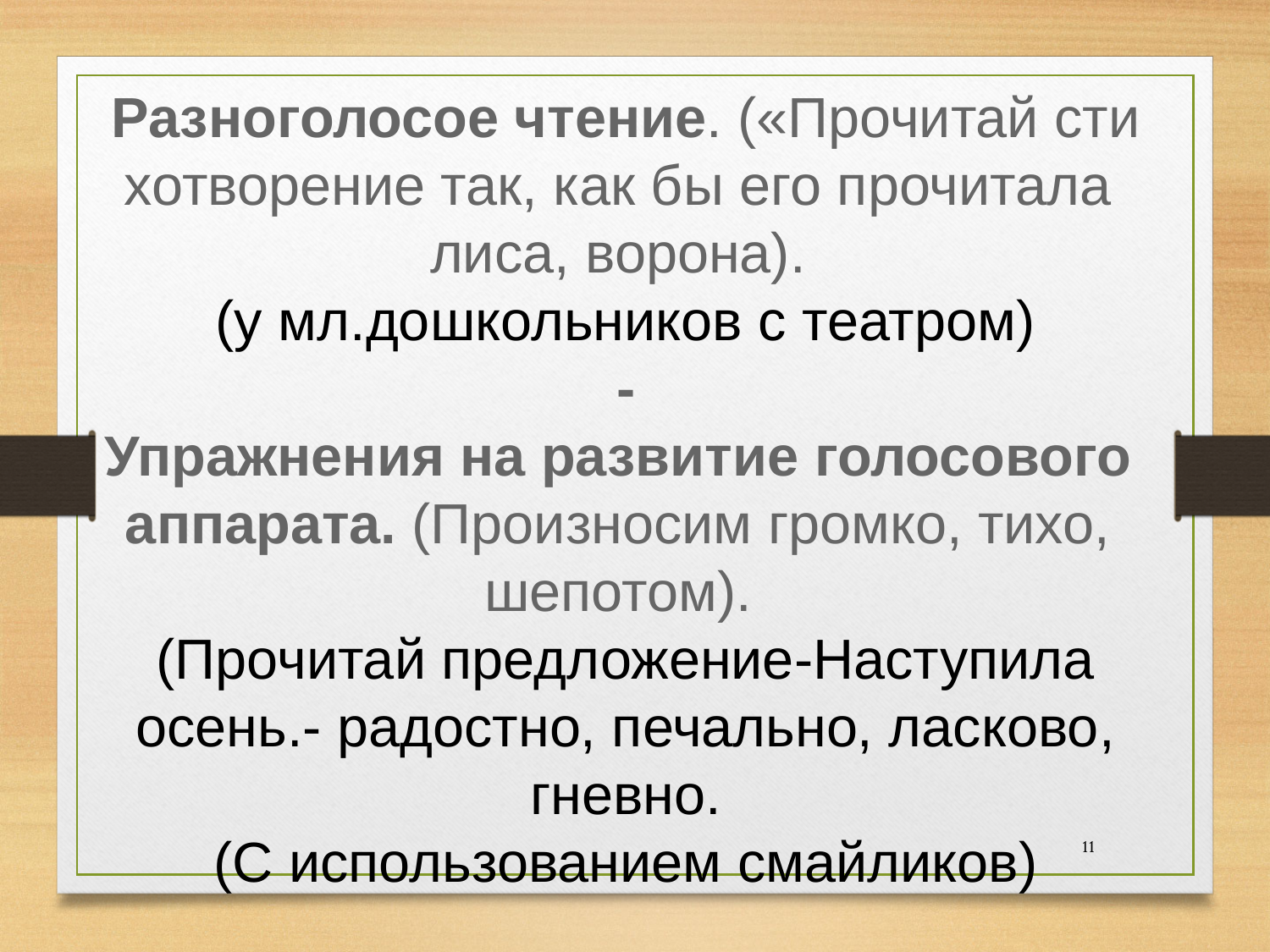

Разноголосое чтение. («Прочитай стихотворение так, как бы его прочитала
лиса, ворона).
(у мл.дошкольников с театром)
-Упражнения на развитие голосового аппарата. (Произносим громко, тихо,
шепотом). ​
(Прочитай предложение-Наступила осень.- радостно, печально, ласково, гневно.
(С использованием смайликов)
11